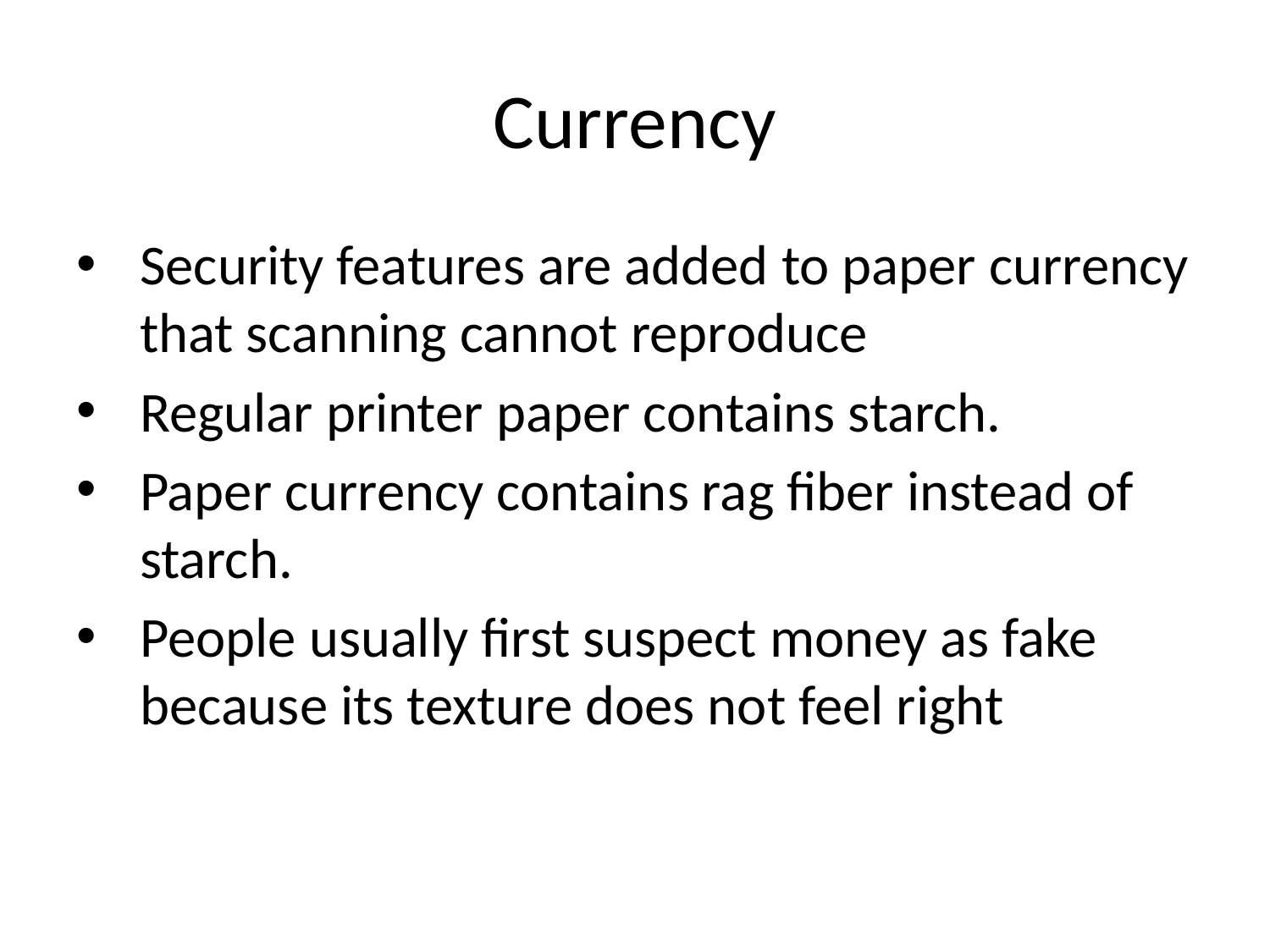

# Currency
Security features are added to paper currency that scanning cannot reproduce
Regular printer paper contains starch.
Paper currency contains rag fiber instead of starch.
People usually first suspect money as fake because its texture does not feel right